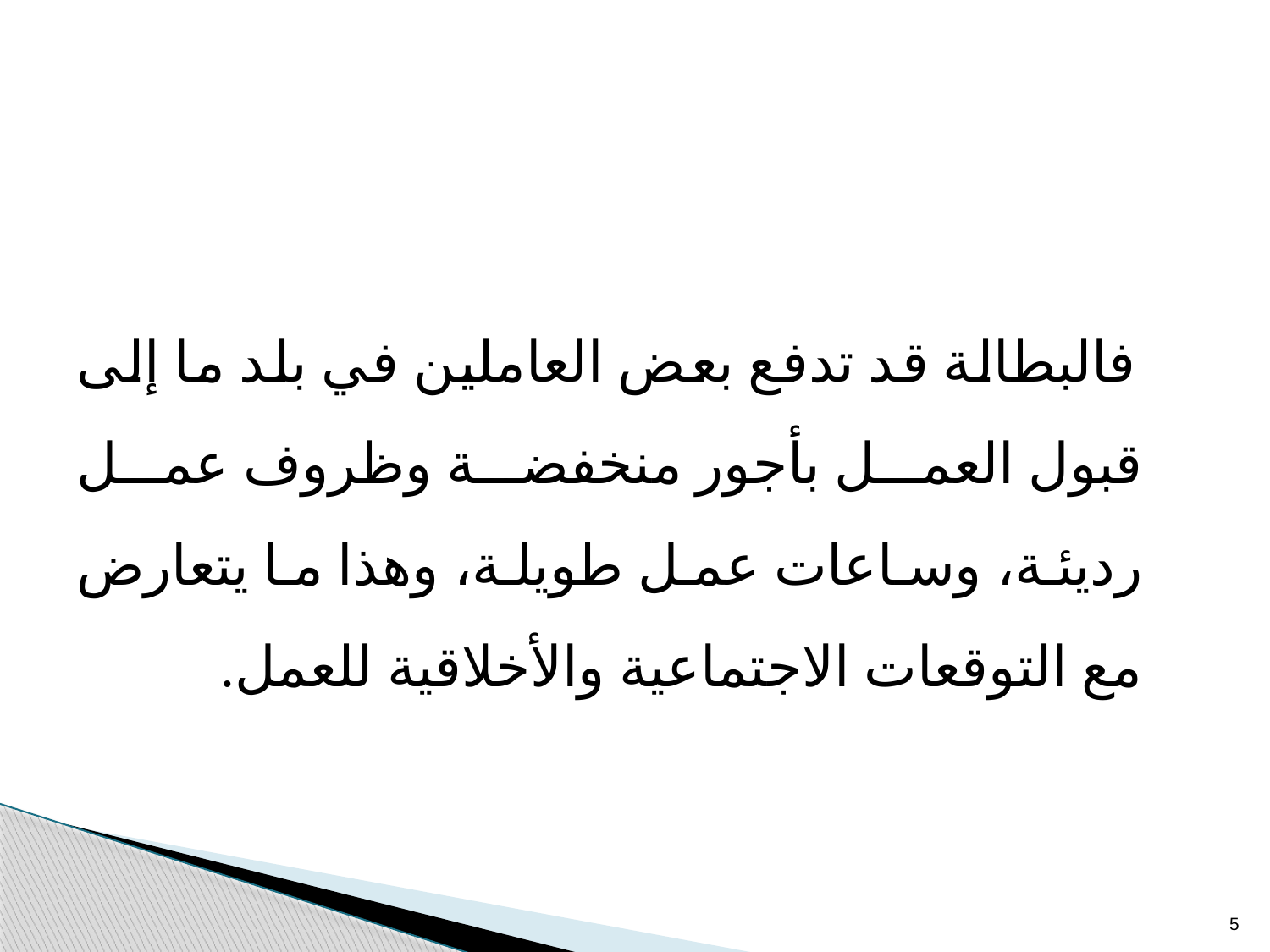

فالبطالة قد تدفع بعض العاملين في بلد ما إلى قبول العمل بأجور منخفضة وظروف عمل رديئة، وساعات عمل طويلة، وهذا ما يتعارض مع التوقعات الاجتماعية والأخلاقية للعمل.
5